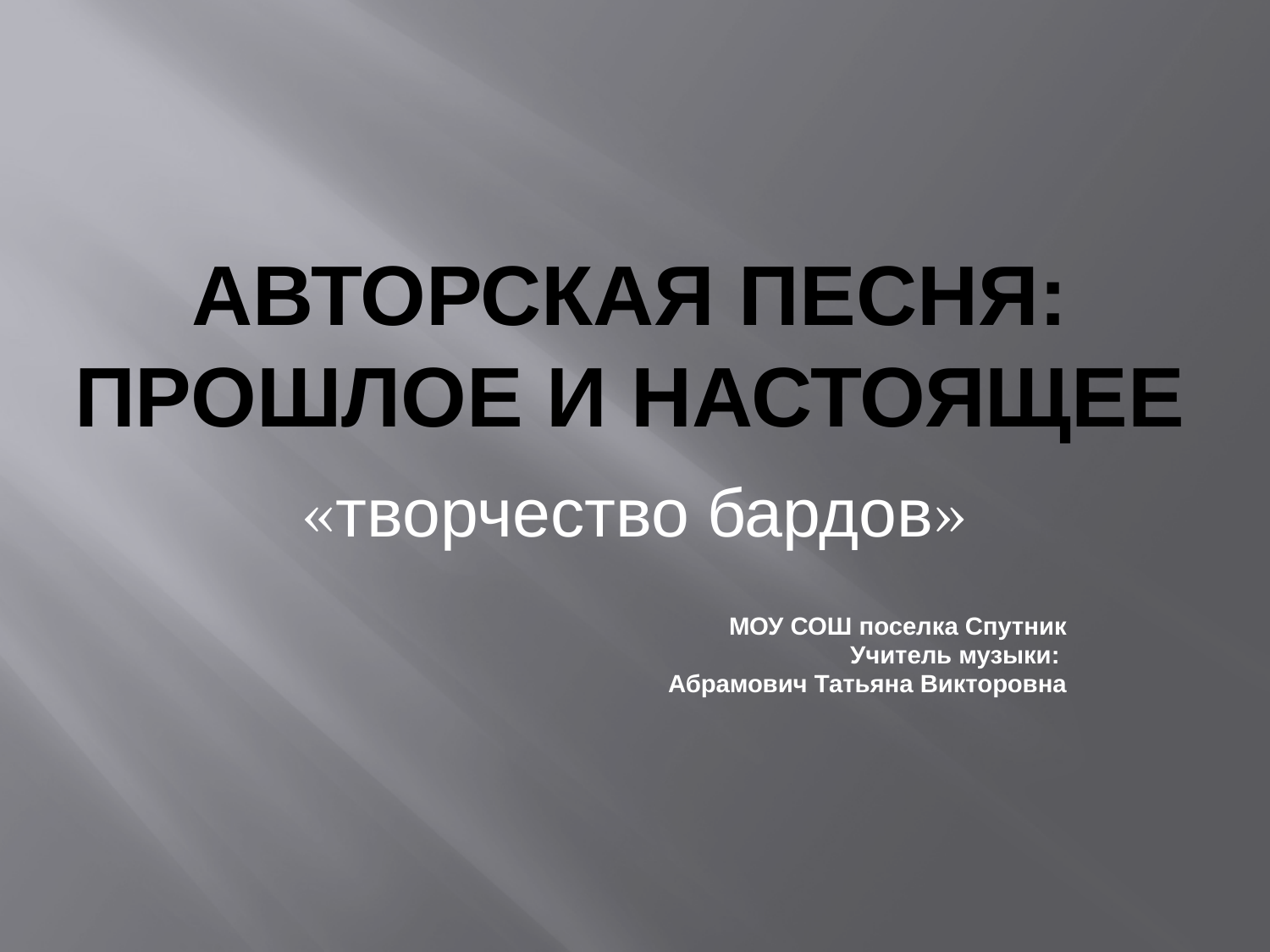

# Авторская песня: прошлое и настоящее
«творчество бардов»

МОУ СОШ поселка Спутник
Учитель музыки:
Абрамович Татьяна Викторовна